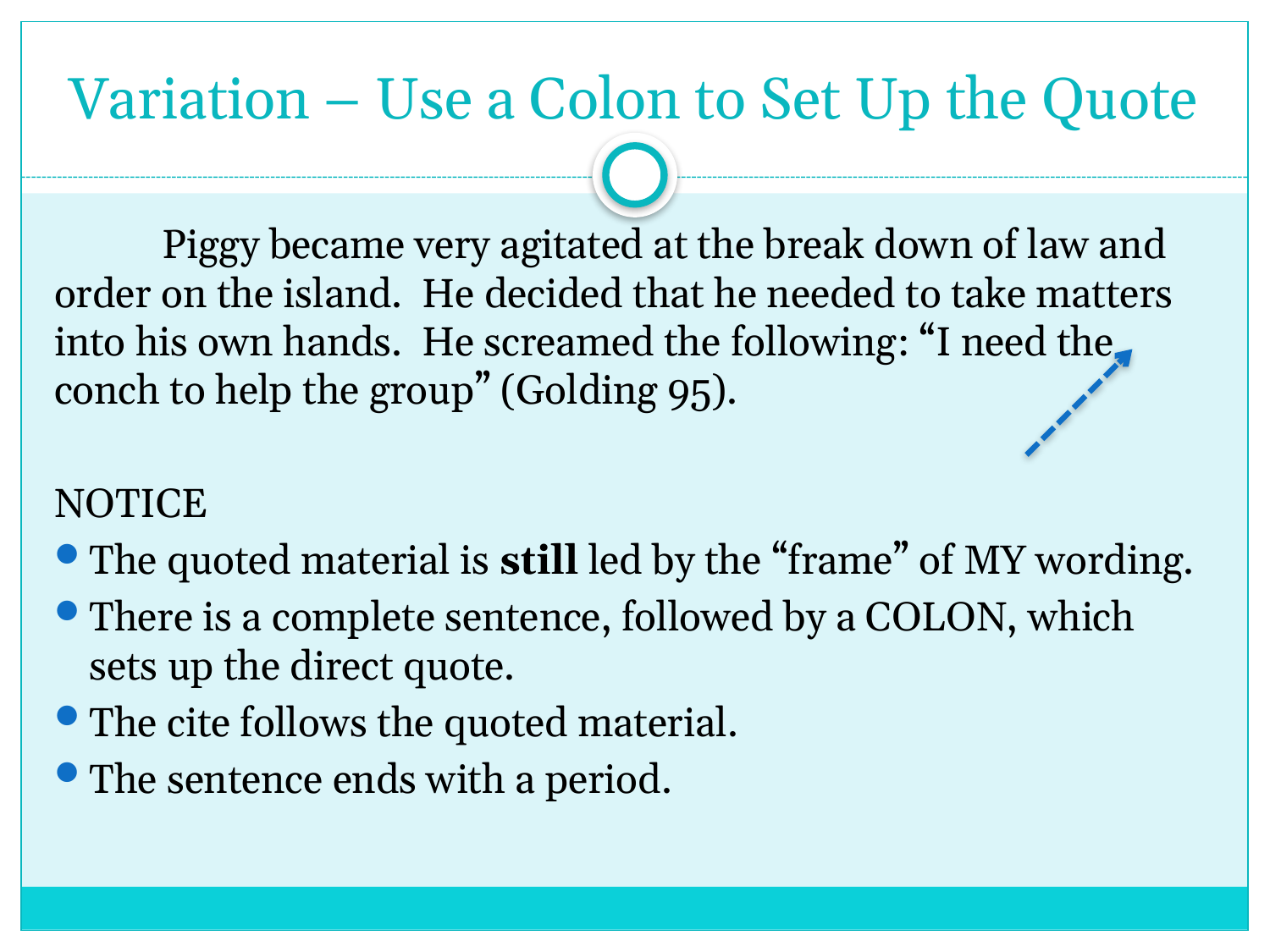

# Variation – Use a Colon to Set Up the Quote
	Piggy became very agitated at the break down of law and order on the island.  He decided that he needed to take matters into his own hands.  He screamed the following: “I need the conch to help the group” (Golding 95).

NOTICE
The quoted material is still led by the “frame” of MY wording.
There is a complete sentence, followed by a COLON, which sets up the direct quote.
The cite follows the quoted material.
The sentence ends with a period.